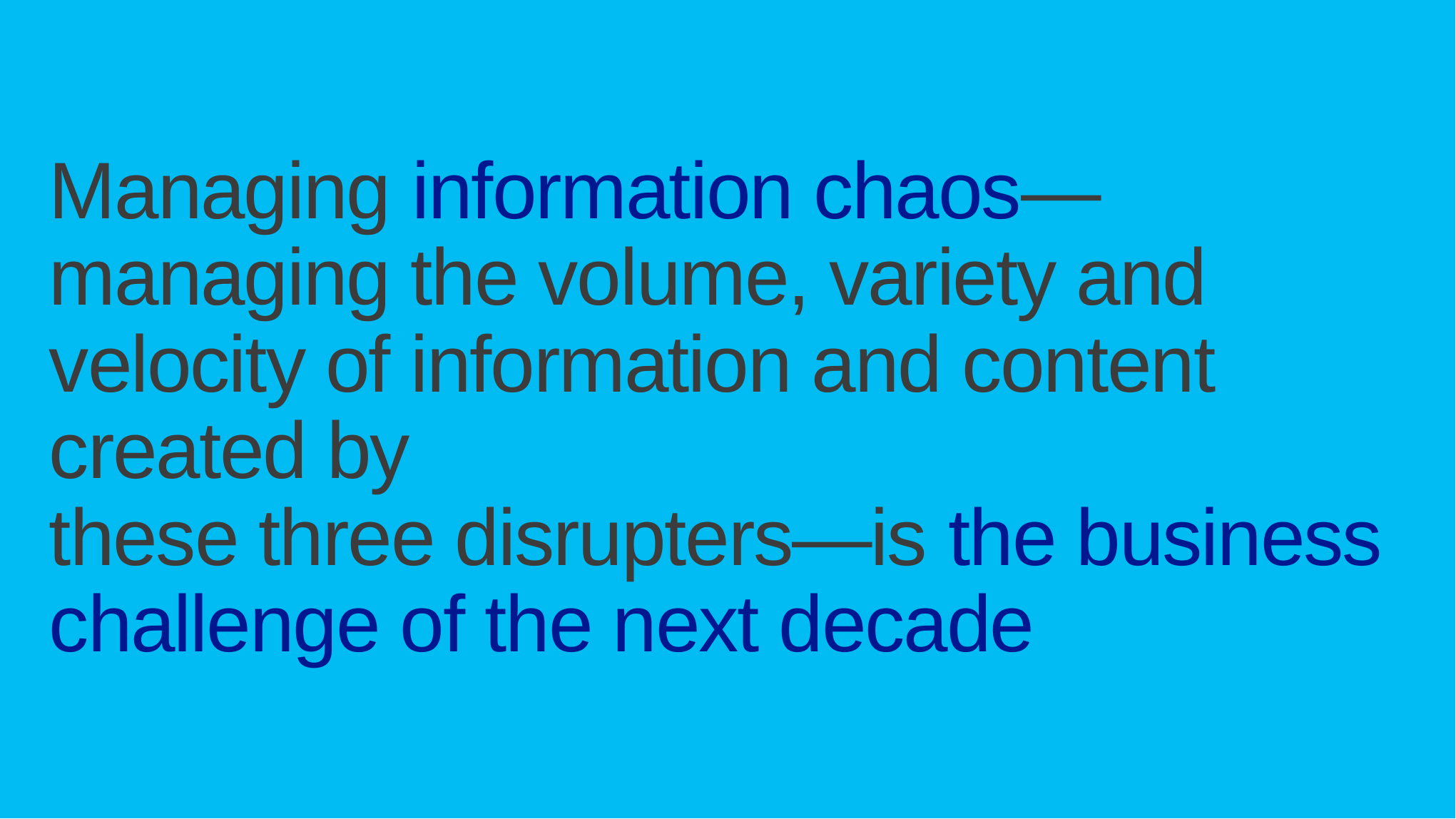

# Managing information chaos—managing the volume, variety and velocity of information and content created by these three disrupters—is the business challenge of the next decade